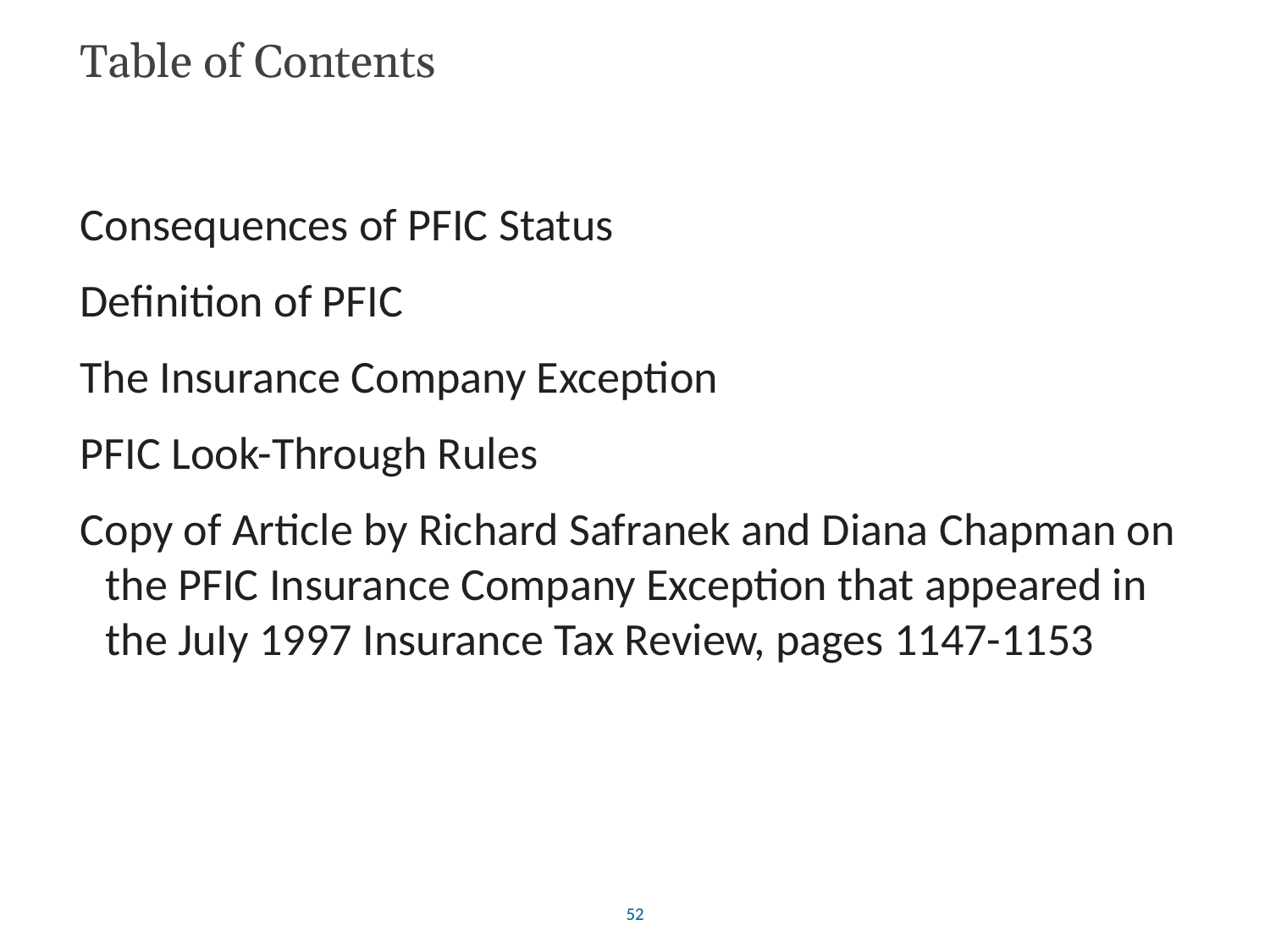

# Table of Contents
Consequences of PFIC Status
Definition of PFIC
The Insurance Company Exception
PFIC Look-Through Rules
Copy of Article by Richard Safranek and Diana Chapman on the PFIC Insurance Company Exception that appeared in the JuIy 1997 Insurance Tax Review, pages 1147-1153

52